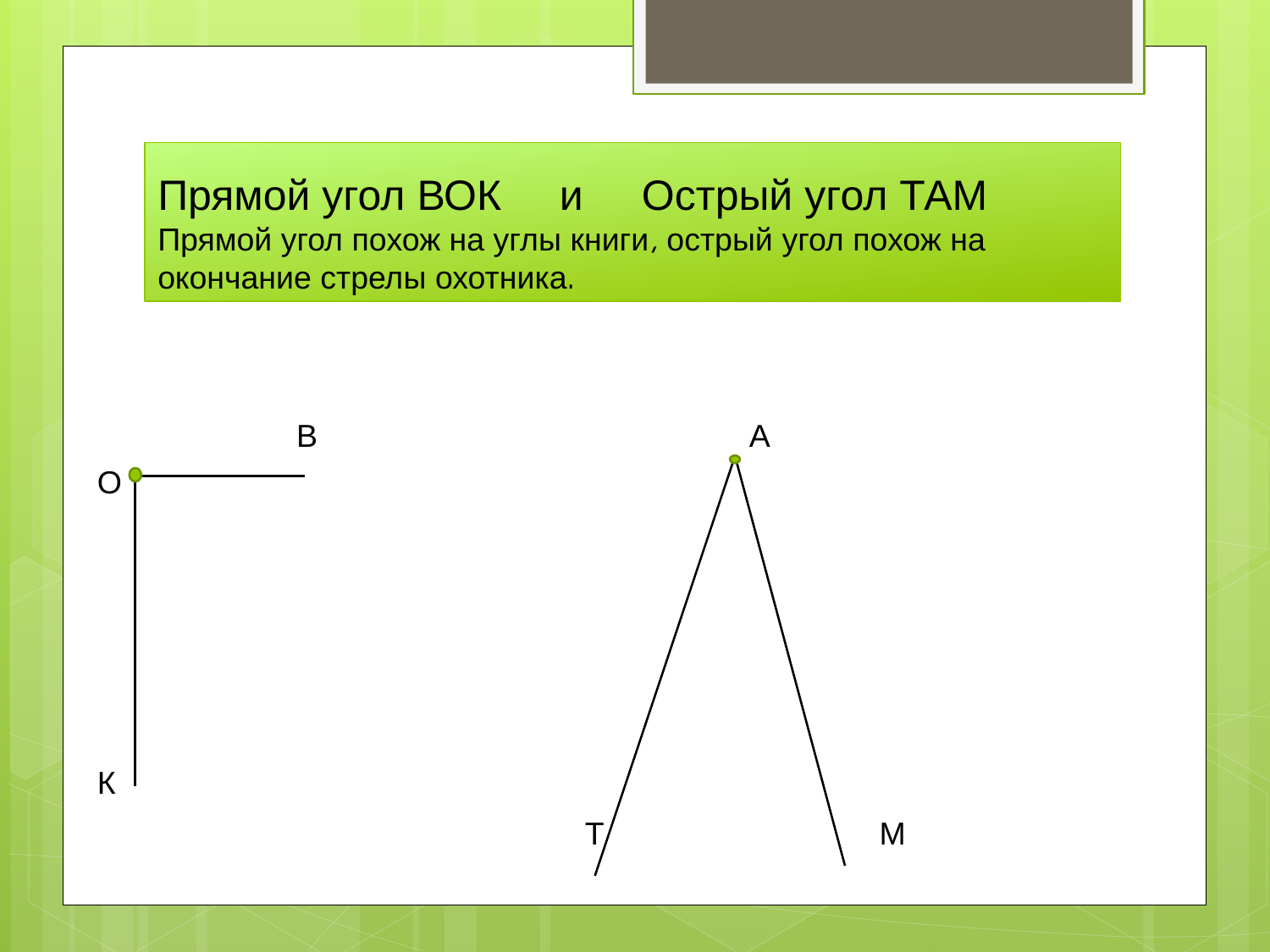

# Прямой угол ВОК     и     Острый угол ТАМ Прямой угол похож на углы книги, острый угол похож на окончание стрелы охотника.
В
А

О

К
Т
М